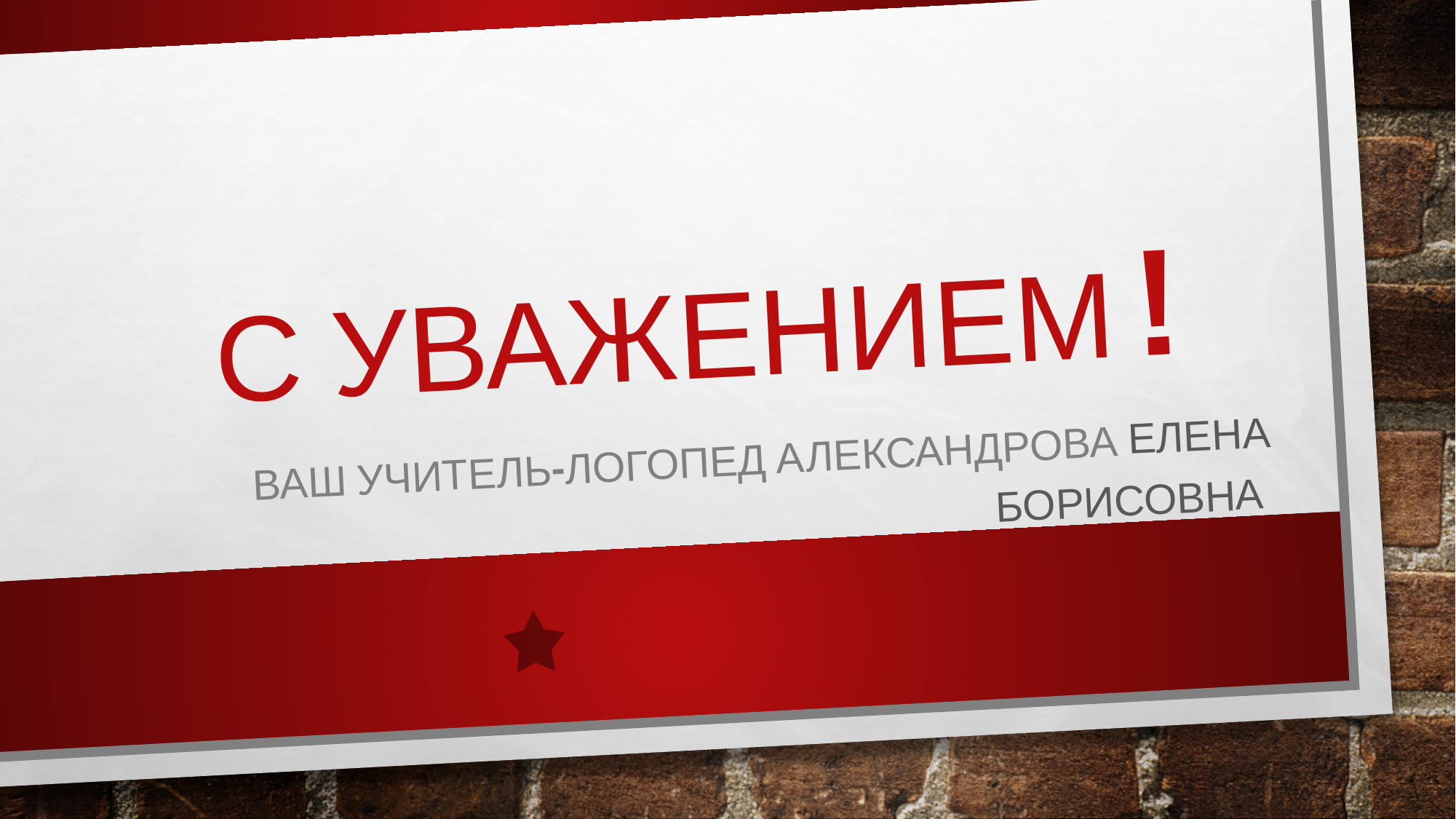

# С уважением !
Ваш учитель-логопед Александрова Елена Борисовна